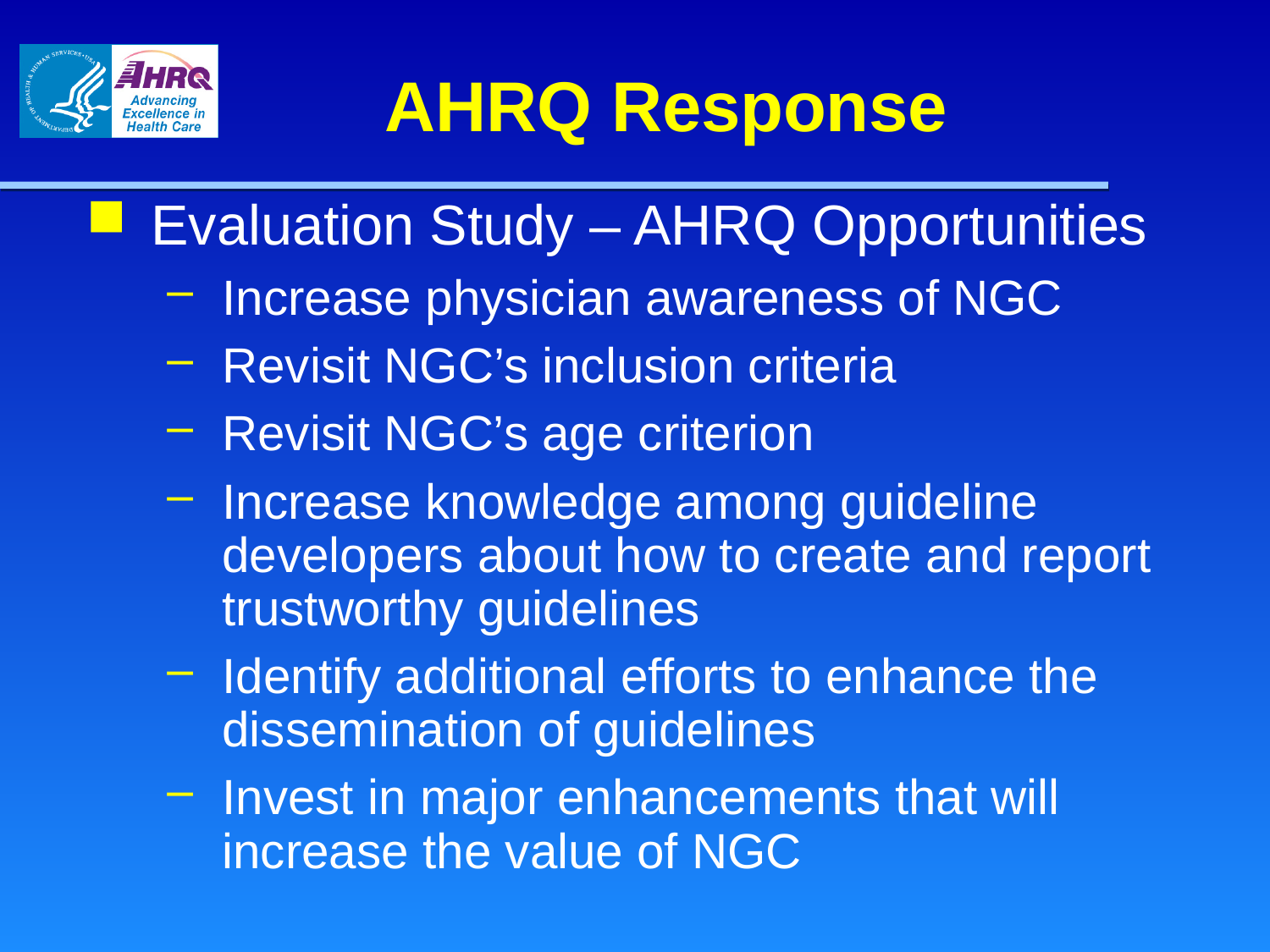

# AHRQ Response
Evaluation Study – AHRQ Opportunities
Increase physician awareness of NGC
Revisit NGC’s inclusion criteria
Revisit NGC’s age criterion
Increase knowledge among guideline developers about how to create and report trustworthy guidelines
Identify additional efforts to enhance the dissemination of guidelines
Invest in major enhancements that will increase the value of NGC